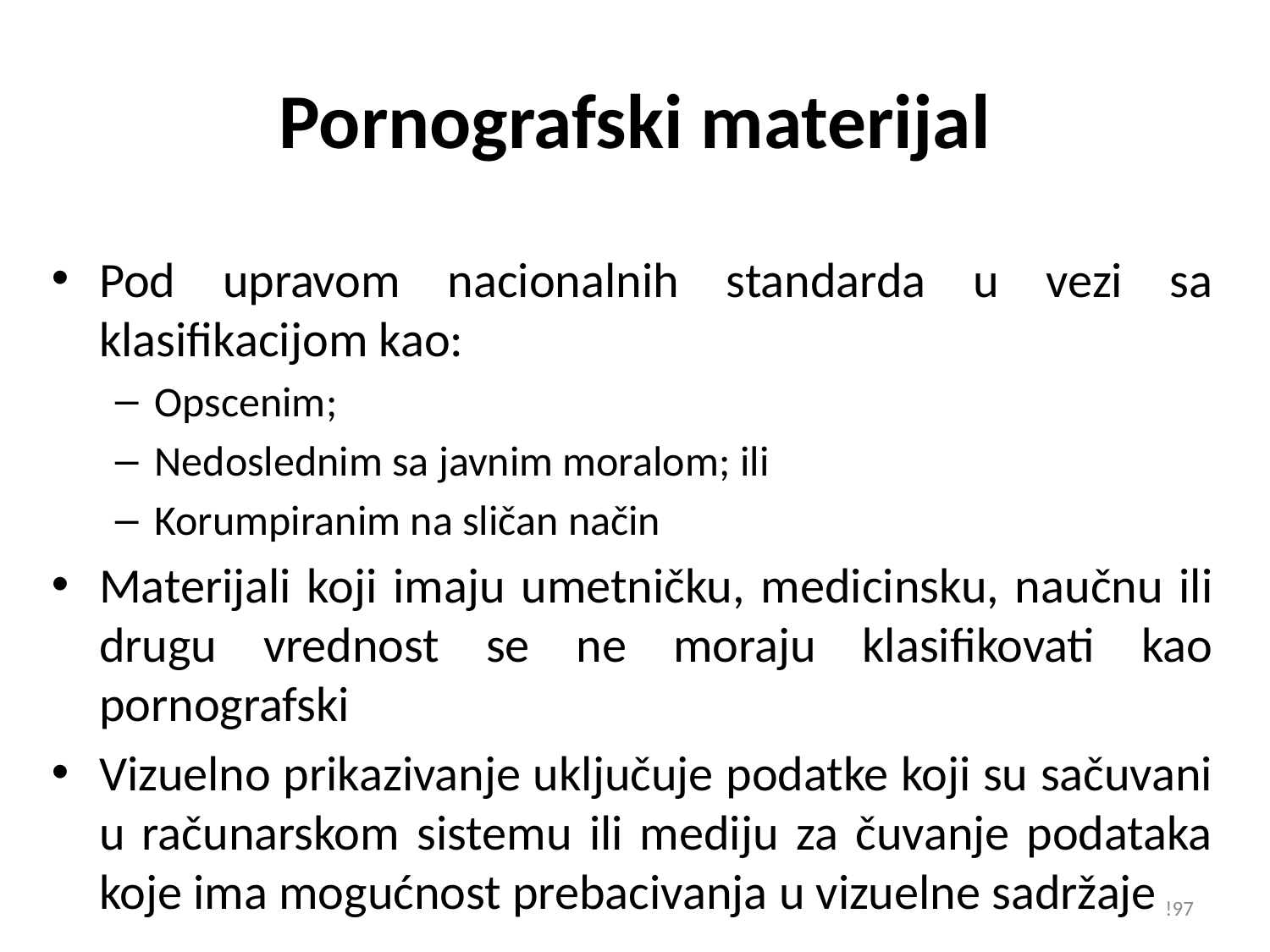

# Pornografski materijal
Pod upravom nacionalnih standarda u vezi sa klasifikacijom kao:
Opscenim;
Nedoslednim sa javnim moralom; ili
Korumpiranim na sličan način
Materijali koji imaju umetničku, medicinsku, naučnu ili drugu vrednost se ne moraju klasifikovati kao pornografski
Vizuelno prikazivanje uključuje podatke koji su sačuvani u računarskom sistemu ili mediju za čuvanje podataka koje ima mogućnost prebacivanja u vizuelne sadržaje
!97